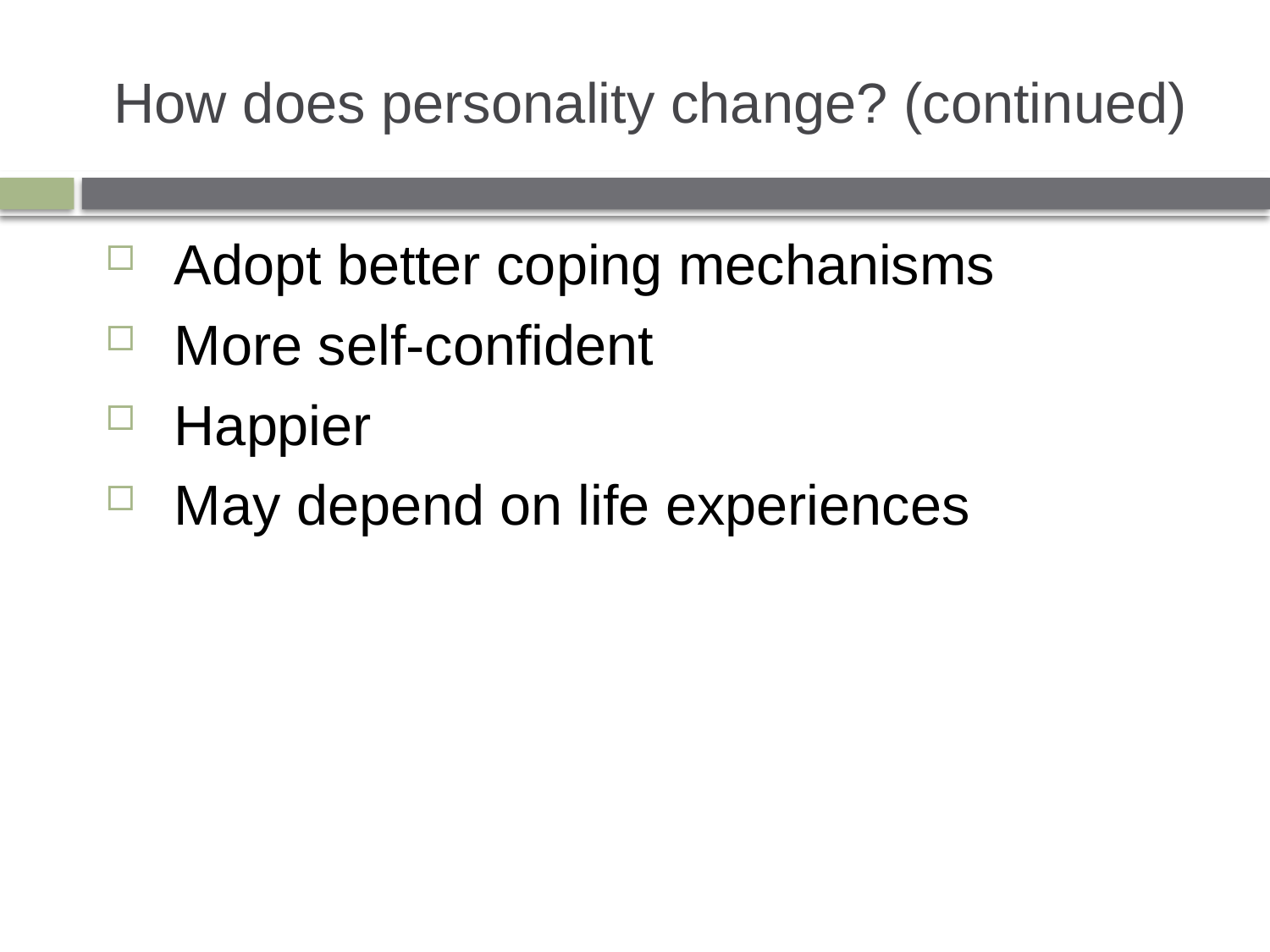

# How does personality change? (continued)
Adopt better coping mechanisms
More self-confident
Happier
May depend on life experiences